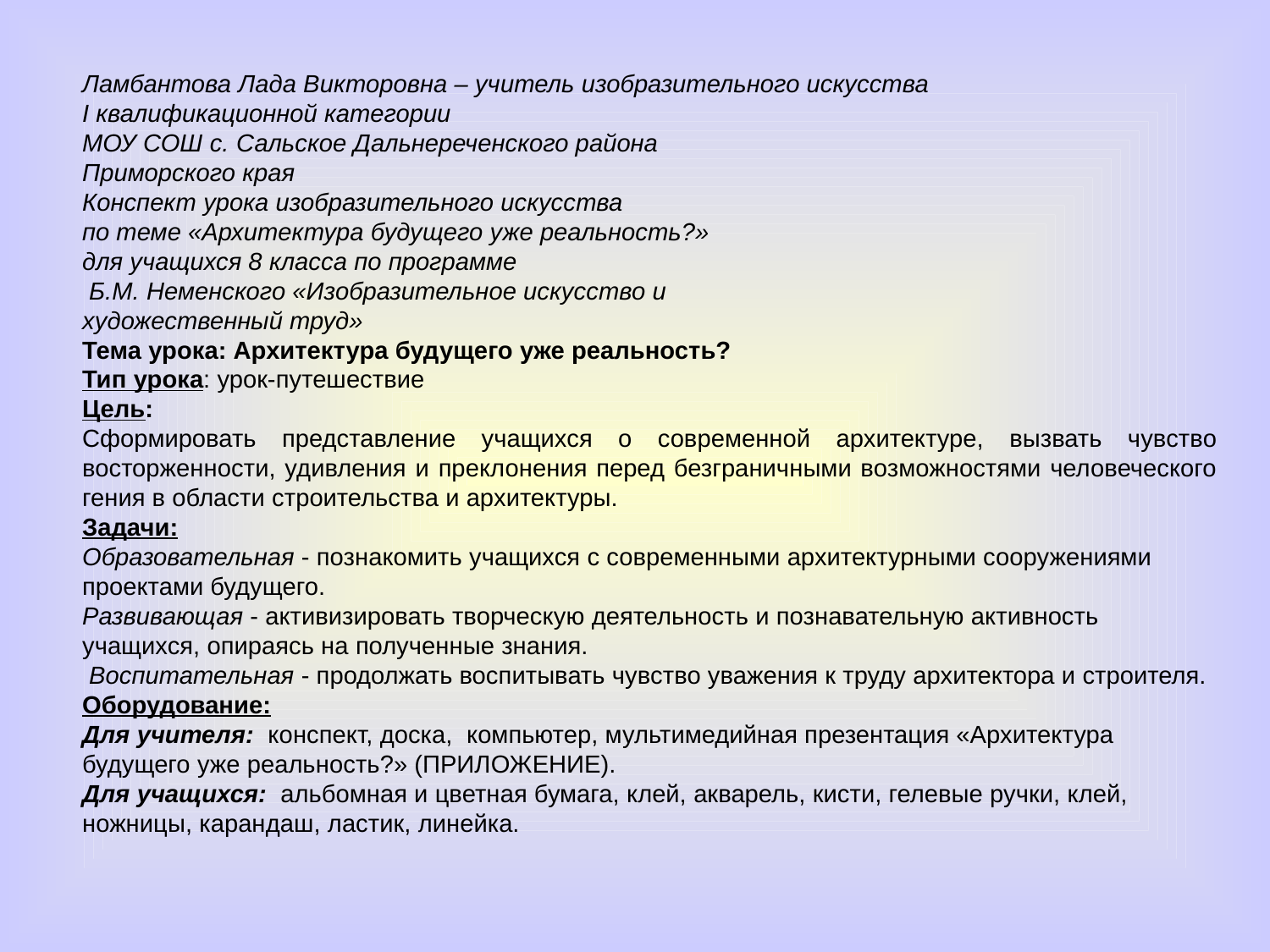

Ламбантова Лада Викторовна – учитель изобразительного искусства
I квалификационной категории
МОУ СОШ с. Сальское Дальнереченского района
Приморского края
Конспект урока изобразительного искусства
по теме «Архитектура будущего уже реальность?»
для учащихся 8 класса по программе
 Б.М. Неменского «Изобразительное искусство и
художественный труд»
Тема урока: Архитектура будущего уже реальность?
Тип урока: урок-путешествие
Цель:
Сформировать представление учащихся о современной архитектуре, вызвать чувство восторженности, удивления и преклонения перед безграничными возможностями человеческого гения в области строительства и архитектуры.
Задачи:
Образовательная - познакомить учащихся с современными архитектурными сооружениями проектами будущего.
Развивающая - активизировать творческую деятельность и познавательную активность учащихся, опираясь на полученные знания.
 Воспитательная - продолжать воспитывать чувство уважения к труду архитектора и строителя.
Оборудование:
Для учителя:  конспект, доска,  компьютер, мультимедийная презентация «Архитектура будущего уже реальность?» (ПРИЛОЖЕНИЕ).
Для учащихся:  альбомная и цветная бумага, клей, акварель, кисти, гелевые ручки, клей, ножницы, карандаш, ластик, линейка.